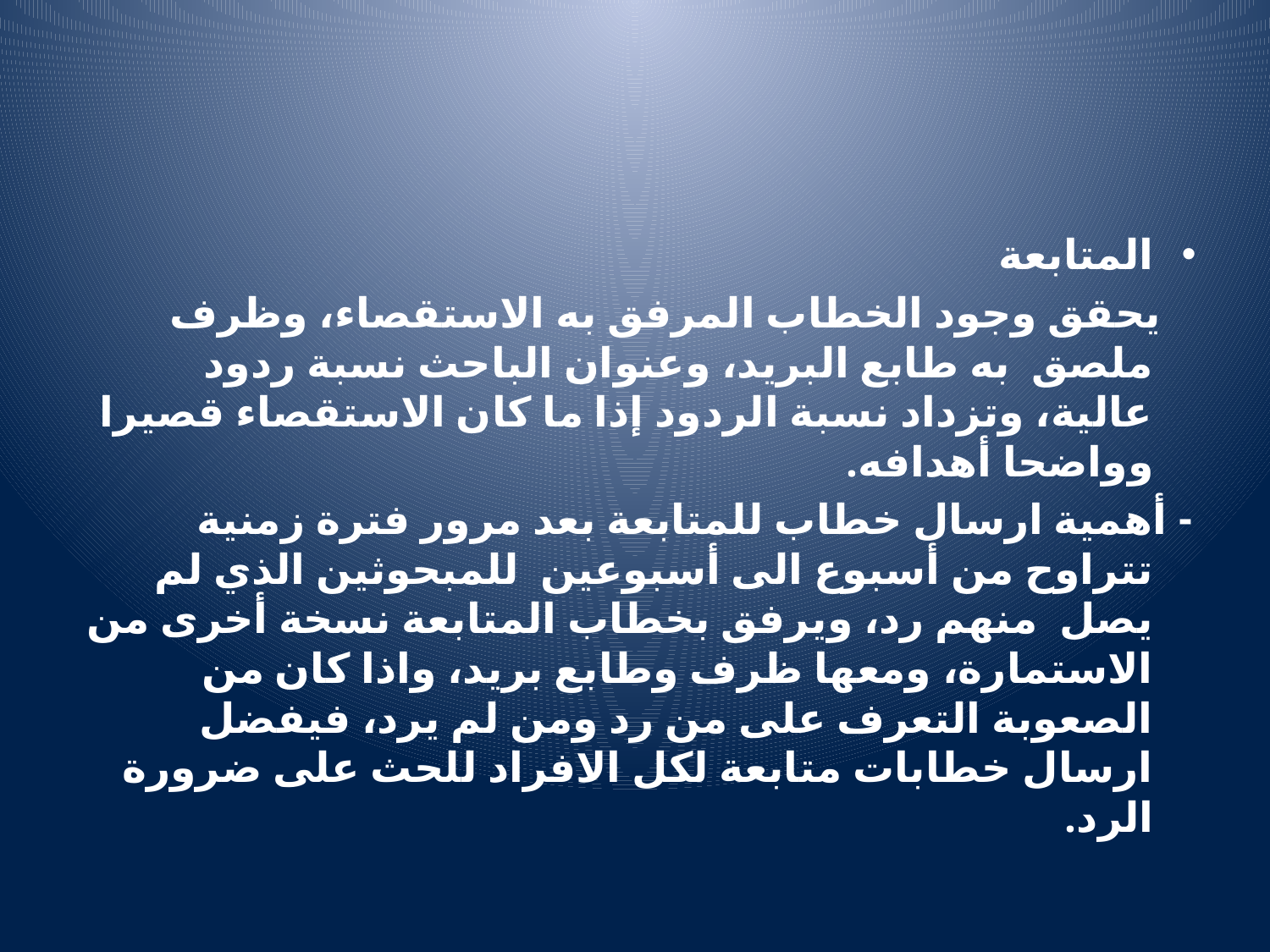

#
المتابعة
   يحقق وجود الخطاب المرفق به الاستقصاء، وظرف ملصق  به طابع البريد، وعنوان الباحث نسبة ردود عالية، وتزداد نسبة الردود إذا ما كان الاستقصاء قصيرا وواضحا أهدافه.
- أهمية ارسال خطاب للمتابعة بعد مرور فترة زمنية تتراوح من أسبوع الى أسبوعين  للمبحوثين الذي لم يصل  منهم رد، ويرفق بخطاب المتابعة نسخة أخرى من الاستمارة، ومعها ظرف وطابع بريد، واذا كان من الصعوبة التعرف على من رد ومن لم يرد، فيفضل ارسال خطابات متابعة لكل الافراد للحث على ضرورة الرد.